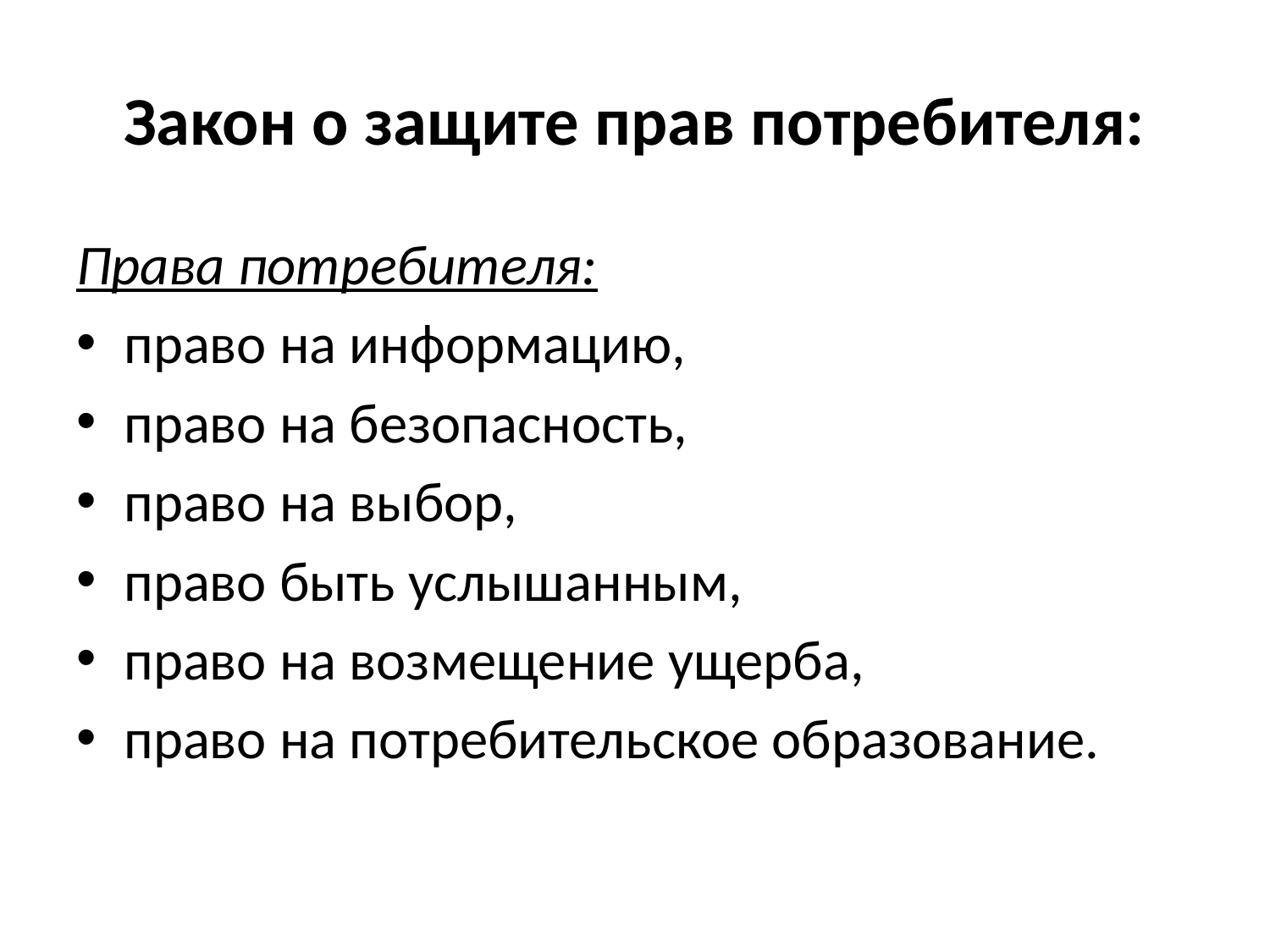

# Закон о защите прав потребителя:
Права потребителя:
право на информацию,
право на безопасность,
право на выбор,
право быть услышанным,
право на возмещение ущерба,
право на потребительское образование.